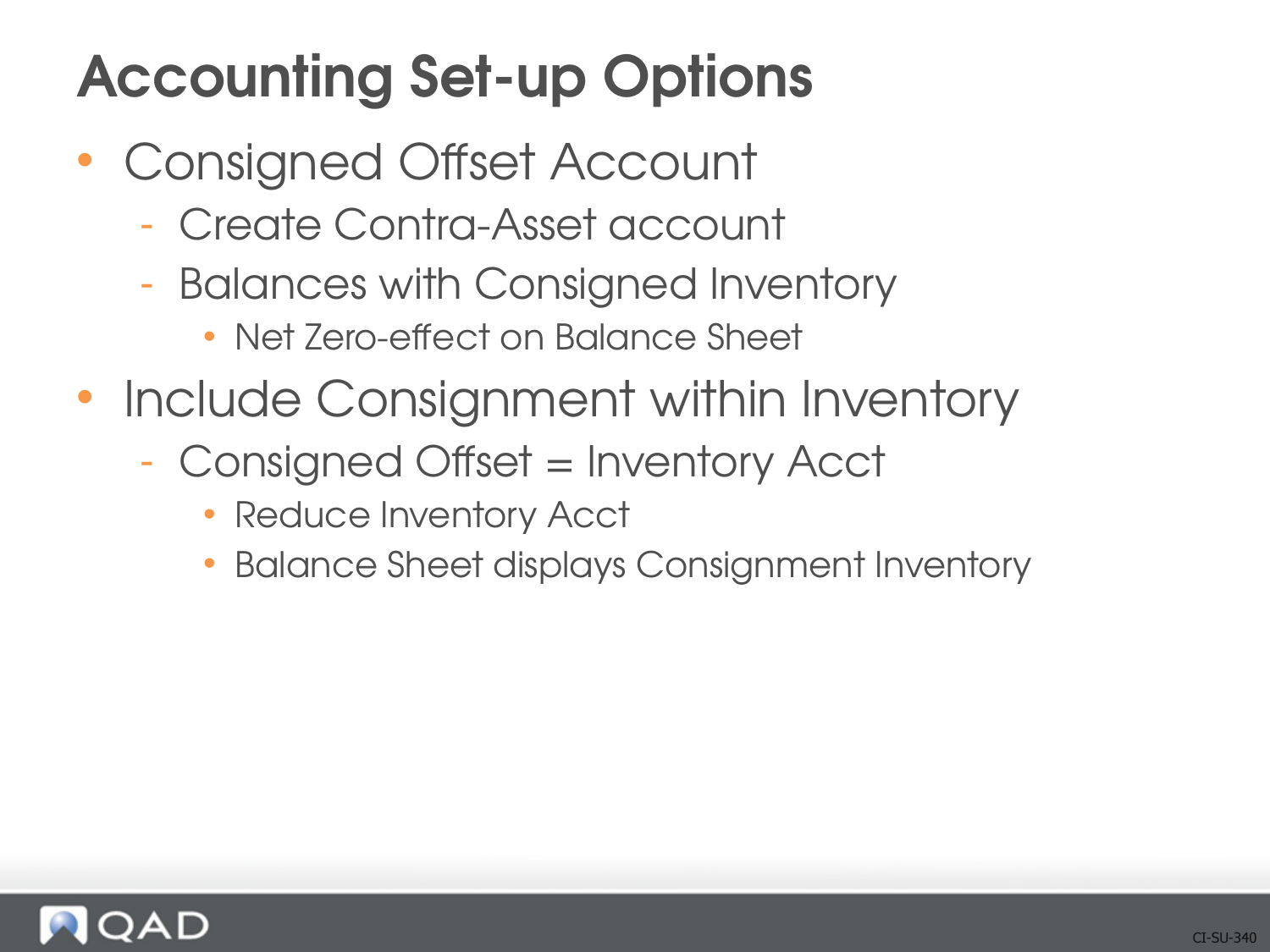

# Accounting Set-up Options
Consigned Offset Account
Create Contra-Asset account
Balances with Consigned Inventory
Net Zero-effect on Balance Sheet
Include Consignment within Inventory
Consigned Offset = Inventory Acct
Reduce Inventory Acct
Balance Sheet displays Consignment Inventory

CI-SU-340